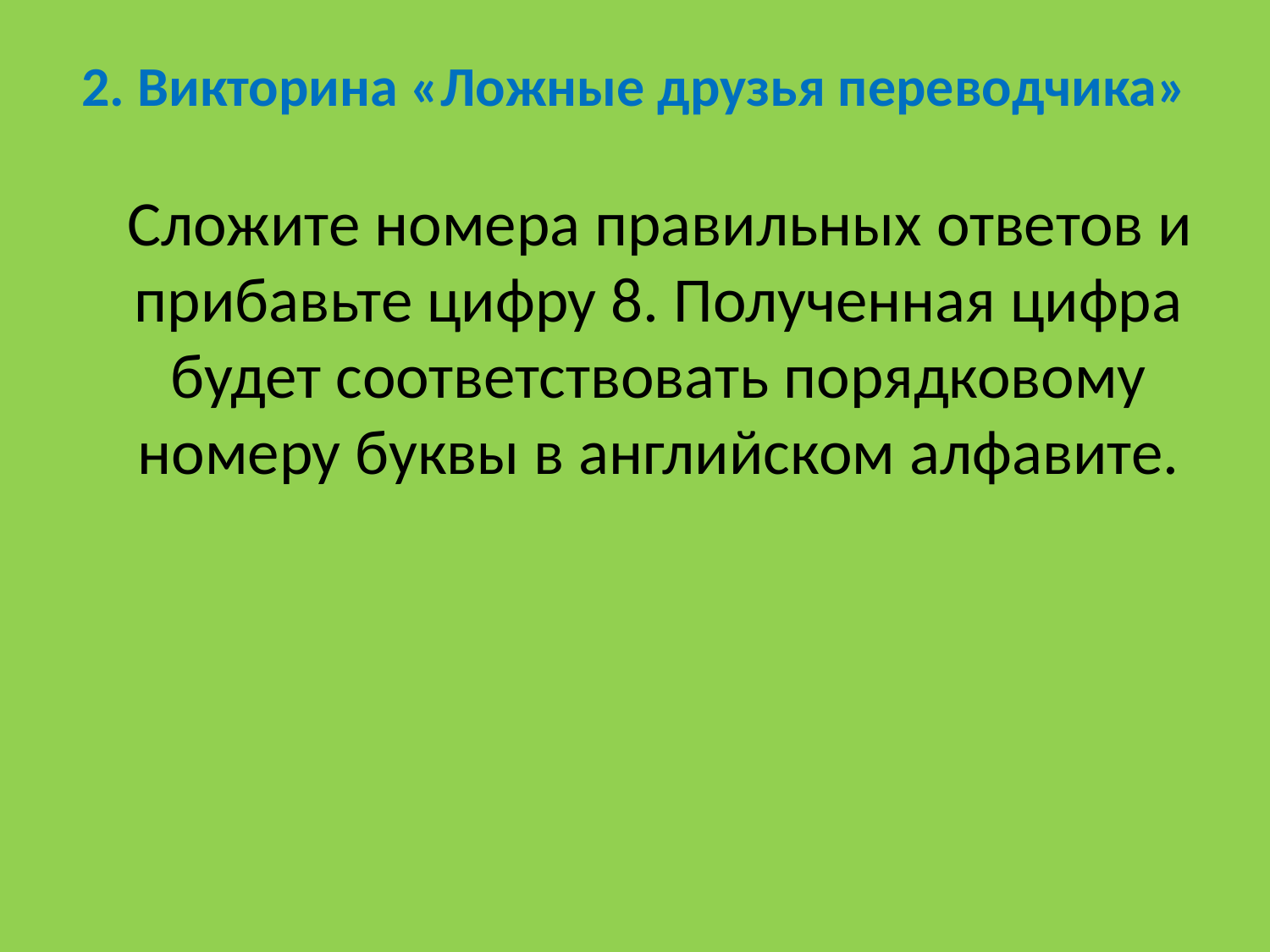

# 2. Викторина «Ложные друзья переводчика»
    Сложите номера правильных ответов и прибавьте цифру 8. Полученная цифра будет соответствовать порядковому номеру буквы в английском алфавите.